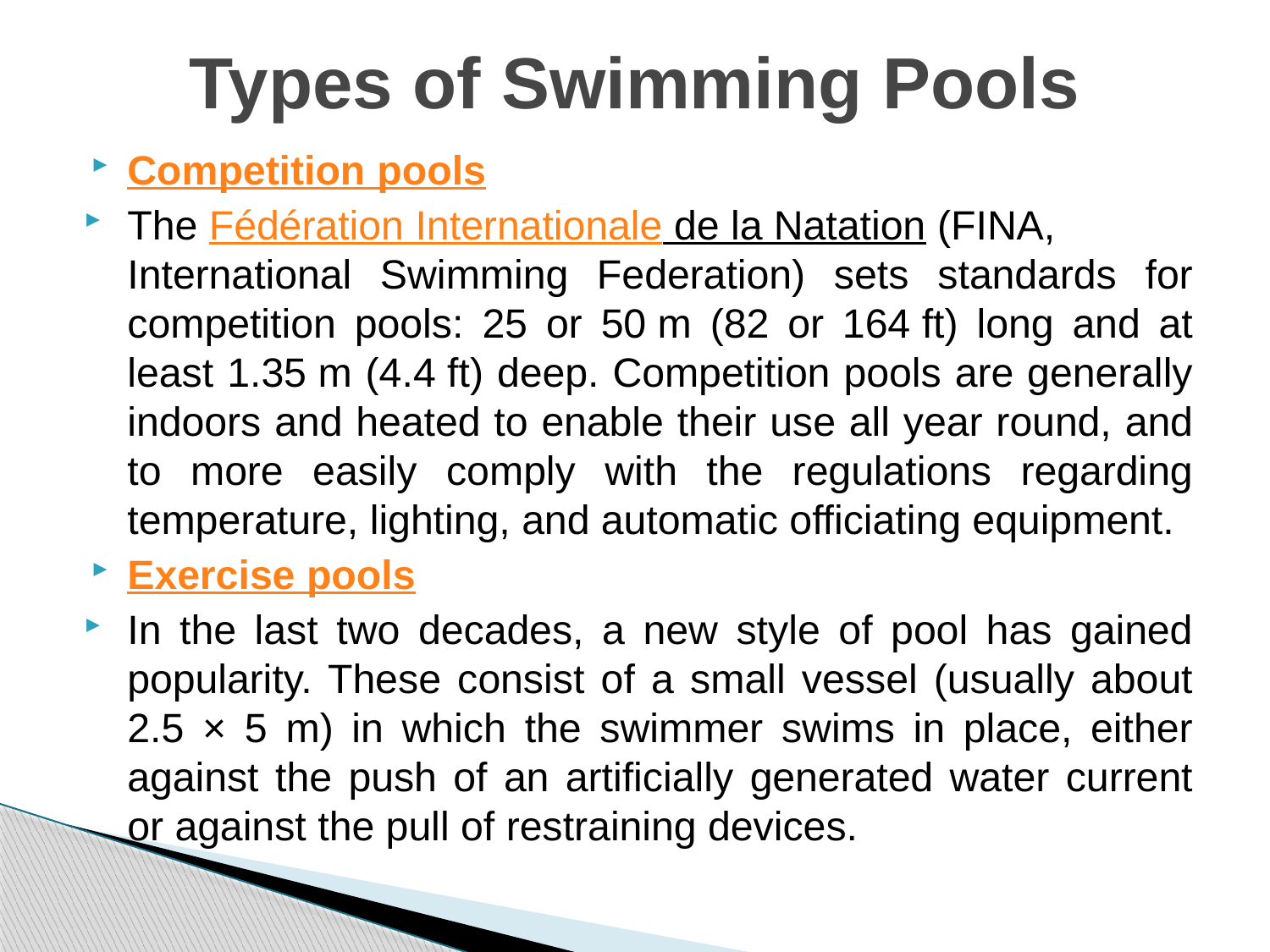

# Types of Swimming Pools
Competition pools
The Fédération Internationale de la Natation (FINA, International Swimming Federation) sets standards for competition pools: 25 or 50 m (82 or 164 ft) long and at least 1.35 m (4.4 ft) deep. Competition pools are generally indoors and heated to enable their use all year round, and to more easily comply with the regulations regarding temperature, lighting, and automatic officiating equipment.
Exercise pools
In the last two decades, a new style of pool has gained popularity. These consist of a small vessel (usually about 2.5 × 5 m) in which the swimmer swims in place, either against the push of an artificially generated water current or against the pull of restraining devices.